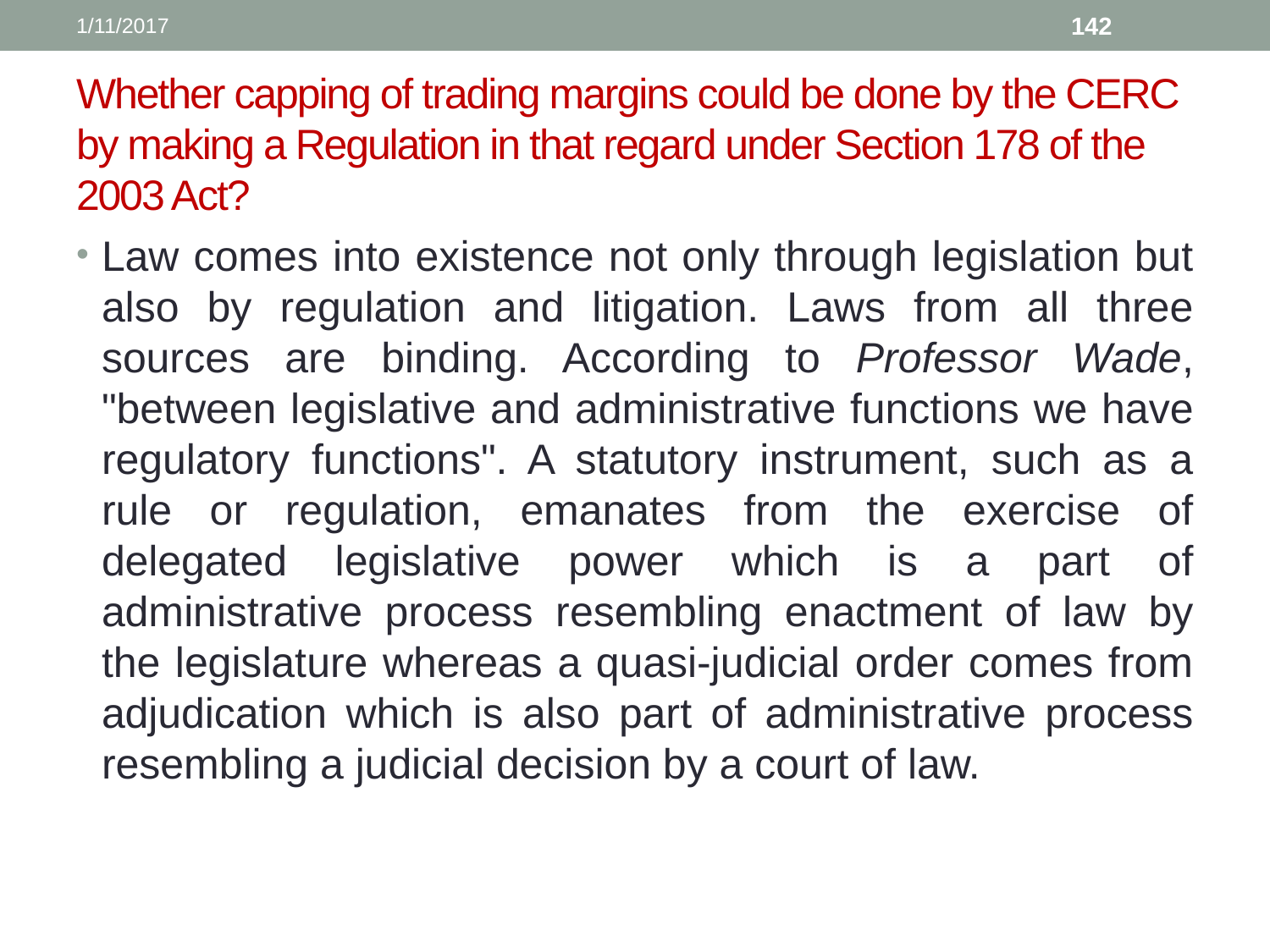

1/11/2017
142
# Whether capping of trading margins could be done by the CERC by making a Regulation in that regard under Section 178 of the 2003 Act?
Law comes into existence not only through legislation but also by regulation and litigation. Laws from all three sources are binding. According to Professor Wade, "between legislative and administrative functions we have regulatory functions". A statutory instrument, such as a rule or regulation, emanates from the exercise of delegated legislative power which is a part of administrative process resembling enactment of law by the legislature whereas a quasi-judicial order comes from adjudication which is also part of administrative process resembling a judicial decision by a court of law.